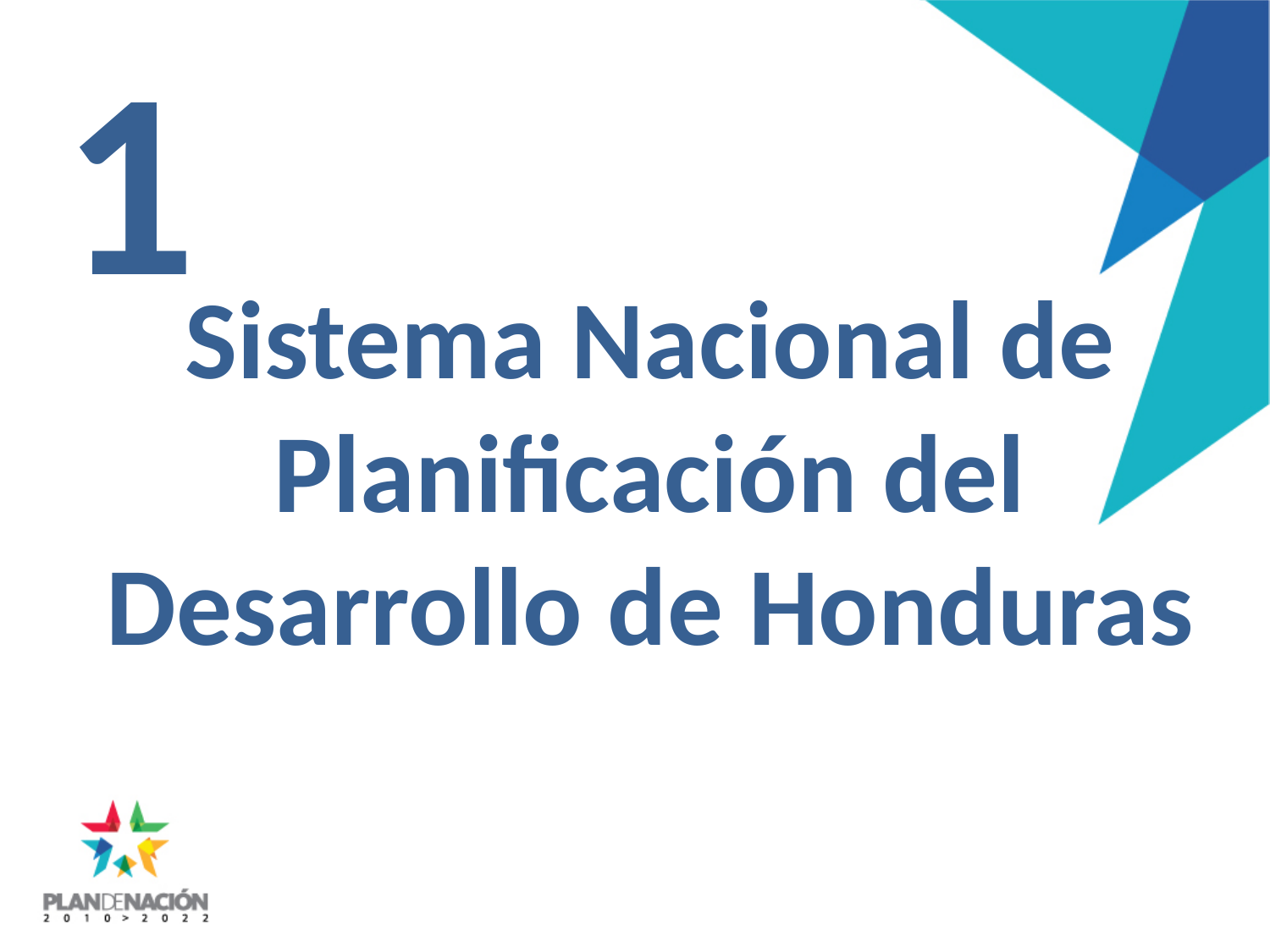

1
Sistema Nacional de Planificación del Desarrollo de Honduras